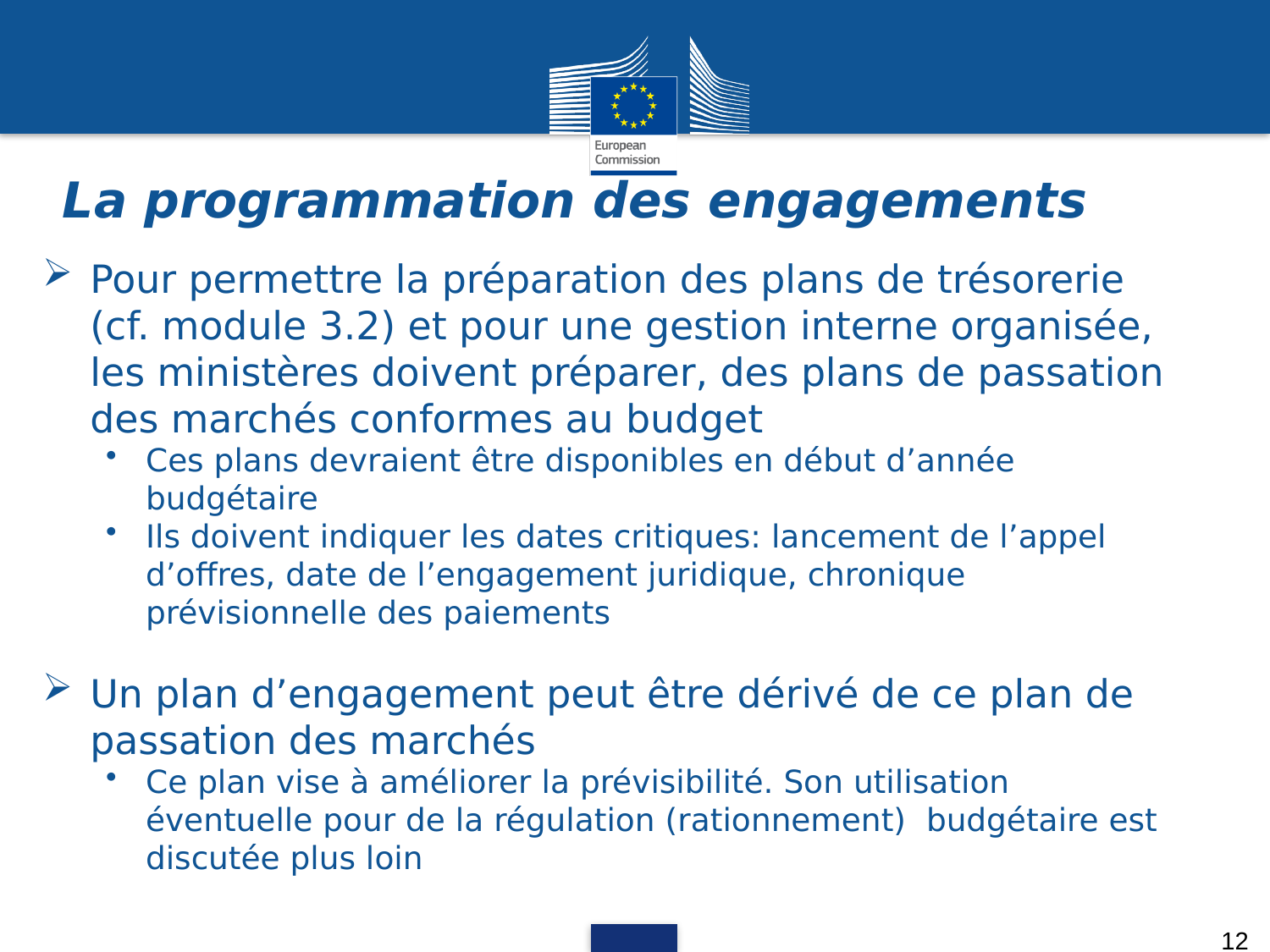

# La programmation des engagements
Pour permettre la préparation des plans de trésorerie (cf. module 3.2) et pour une gestion interne organisée, les ministères doivent préparer, des plans de passation des marchés conformes au budget
Ces plans devraient être disponibles en début d’année budgétaire
Ils doivent indiquer les dates critiques: lancement de l’appel d’offres, date de l’engagement juridique, chronique prévisionnelle des paiements

Un plan d’engagement peut être dérivé de ce plan de passation des marchés
Ce plan vise à améliorer la prévisibilité. Son utilisation éventuelle pour de la régulation (rationnement)  budgétaire est discutée plus loin

12